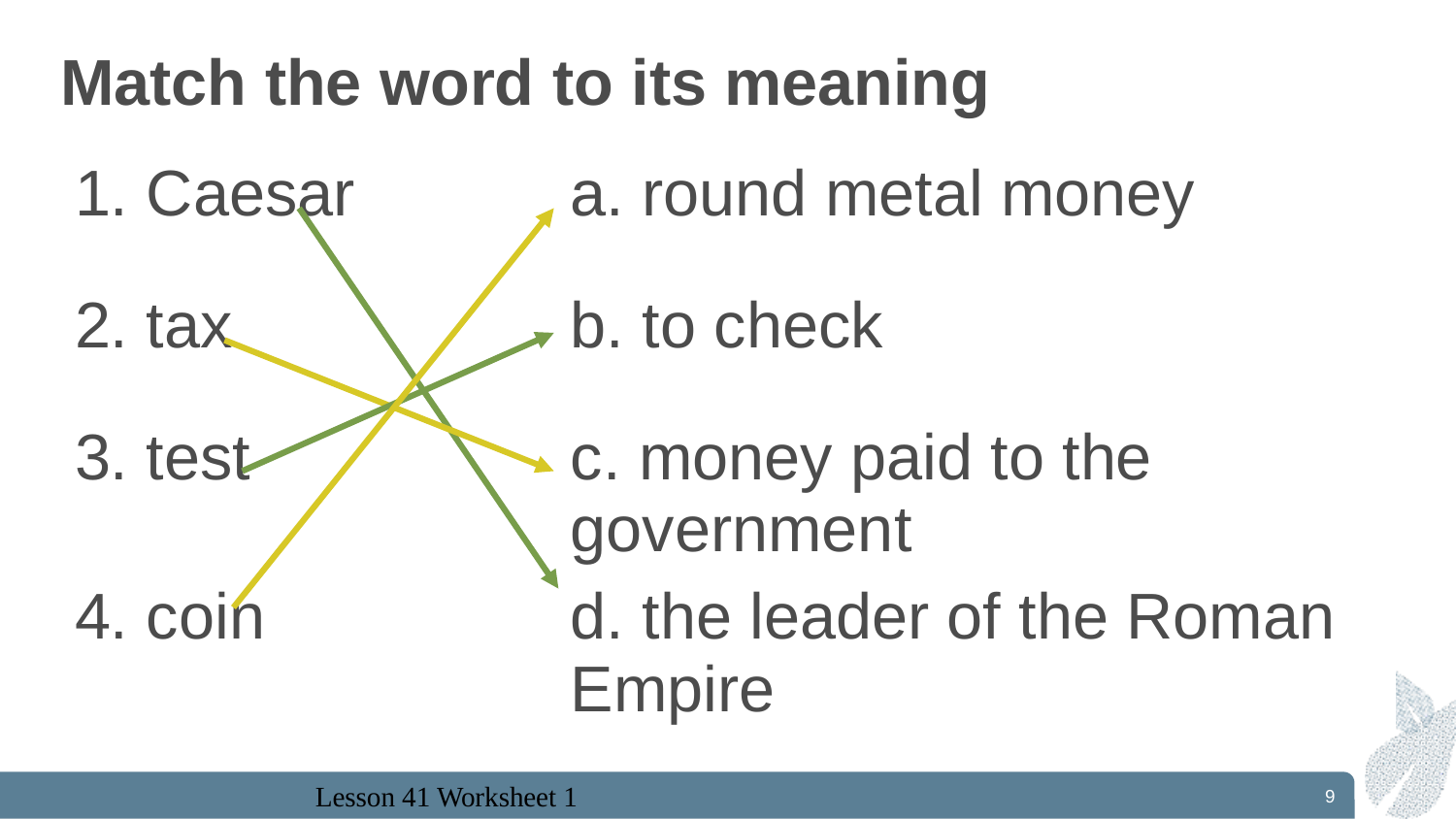

# Match the word to its meaning
| 1. Caesar | a. round metal money |
| --- | --- |
| 2. tax | b. to check |
| 3. test | c. money paid to the government |
| 4. coin | d. the leader of the Roman Empire |
9
Lesson 41 Worksheet 1